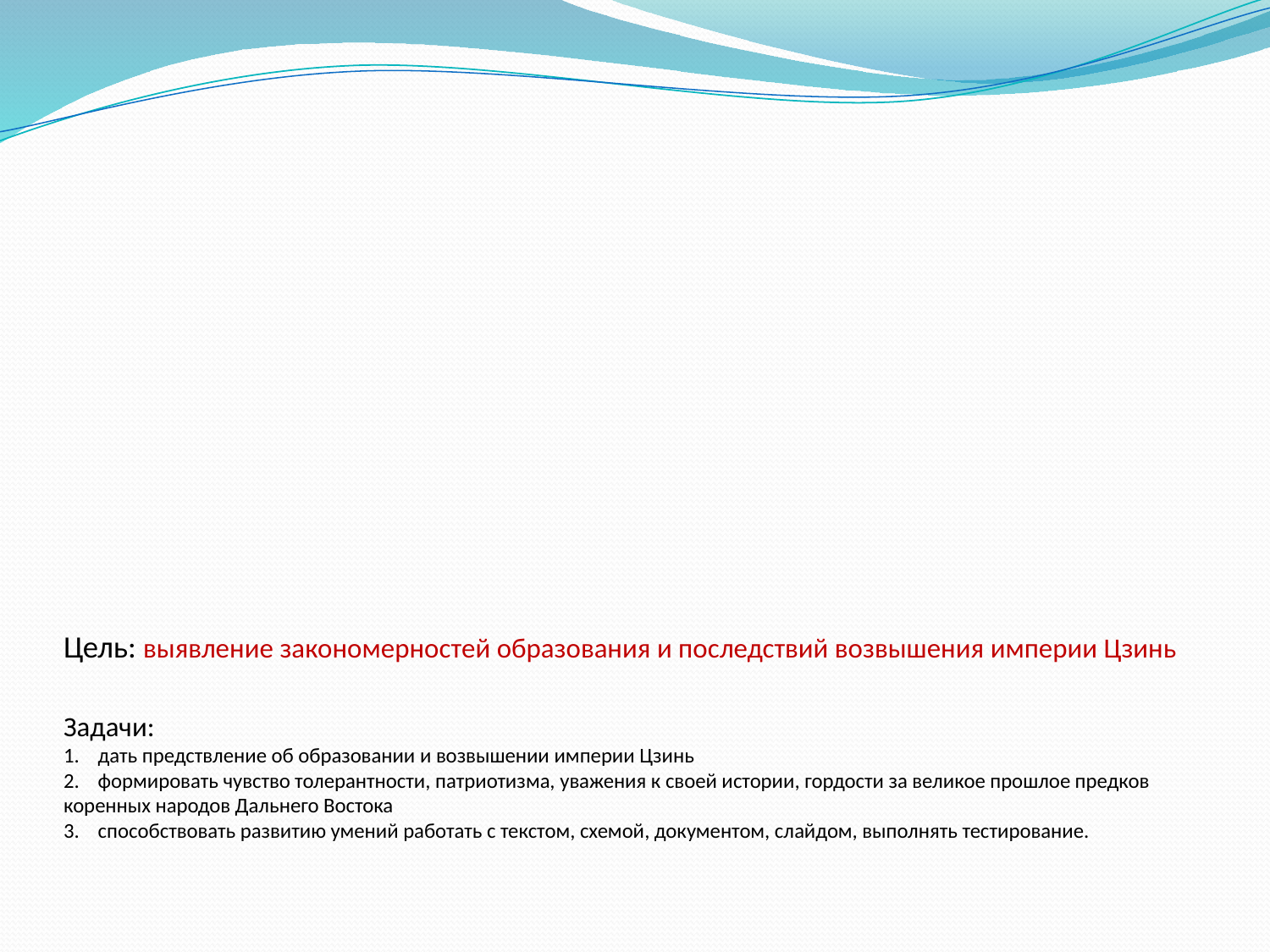

# Цель: выявление закономерностей образования и последствий возвышения империи Цзинь Задачи: 1.    дать предствление об образовании и возвышении империи Цзинь 2.    формировать чувство толерантности, патриотизма, уважения к своей истории, гордости за великое прошлое предков коренных народов Дальнего Востока 3.    способствовать развитию умений работать с текстом, схемой, документом, слайдом, выполнять тестирование.